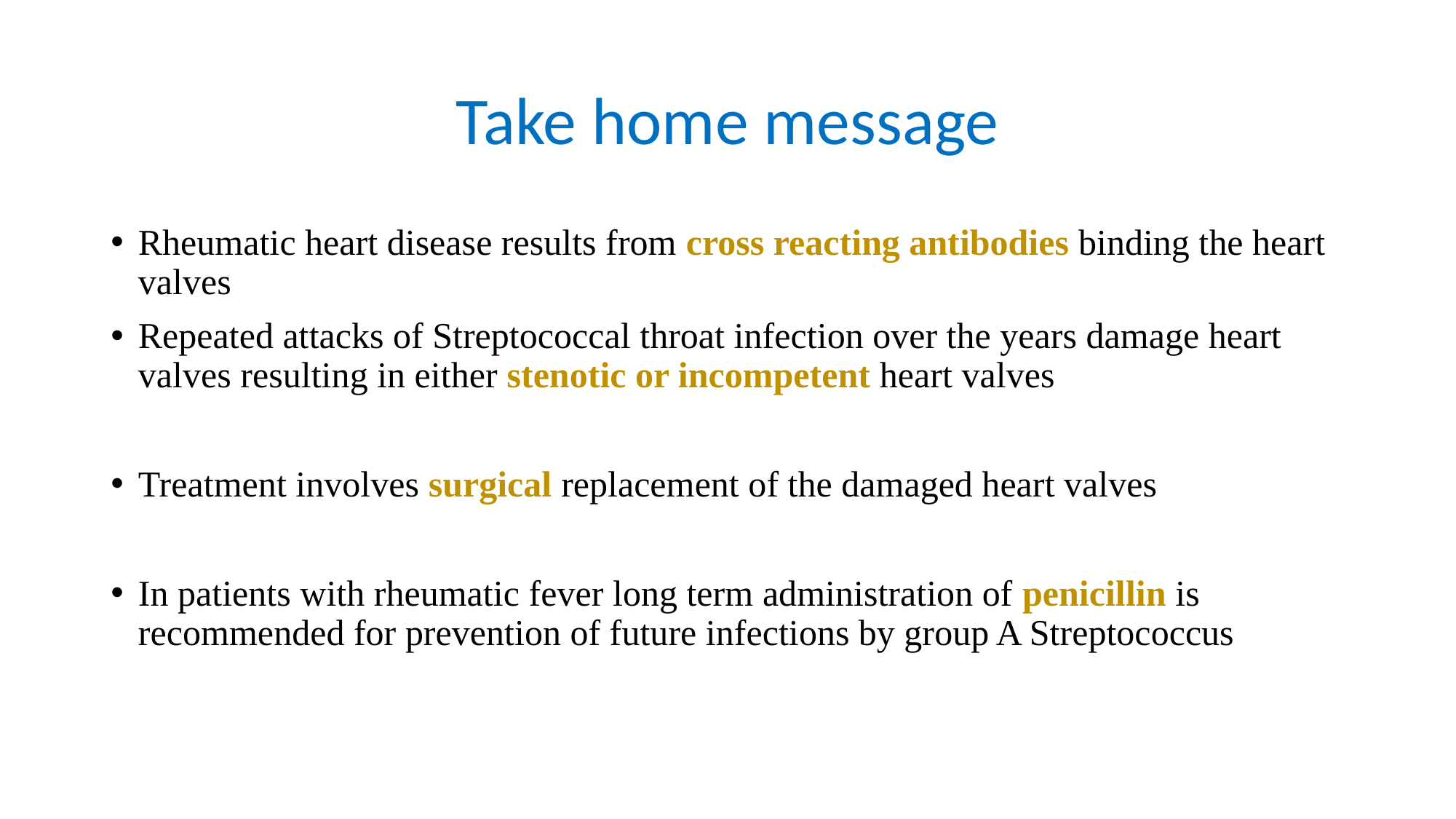

# Take home message
Rheumatic heart disease results from cross reacting antibodies binding the heart valves
Repeated attacks of Streptococcal throat infection over the years damage heart valves resulting in either stenotic or incompetent heart valves

Treatment involves surgical replacement of the damaged heart valves

In patients with rheumatic fever long term administration of penicillin is recommended for prevention of future infections by group A Streptococcus